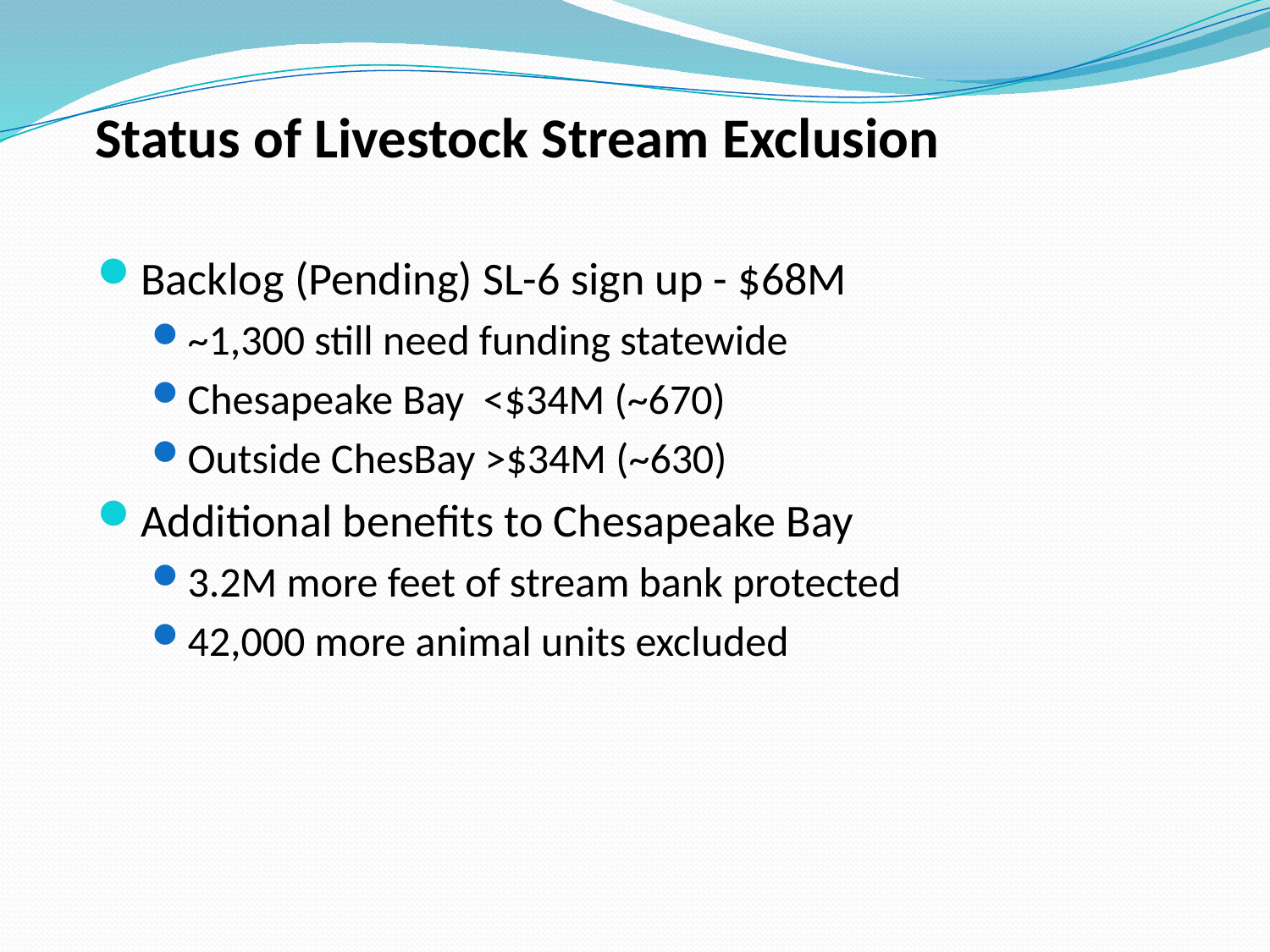

# Status of Livestock Stream Exclusion
Backlog (Pending) SL-6 sign up - $68M
~1,300 still need funding statewide
Chesapeake Bay  <$34M (~670)
Outside ChesBay >$34M (~630)
Additional benefits to Chesapeake Bay
3.2M more feet of stream bank protected
42,000 more animal units excluded